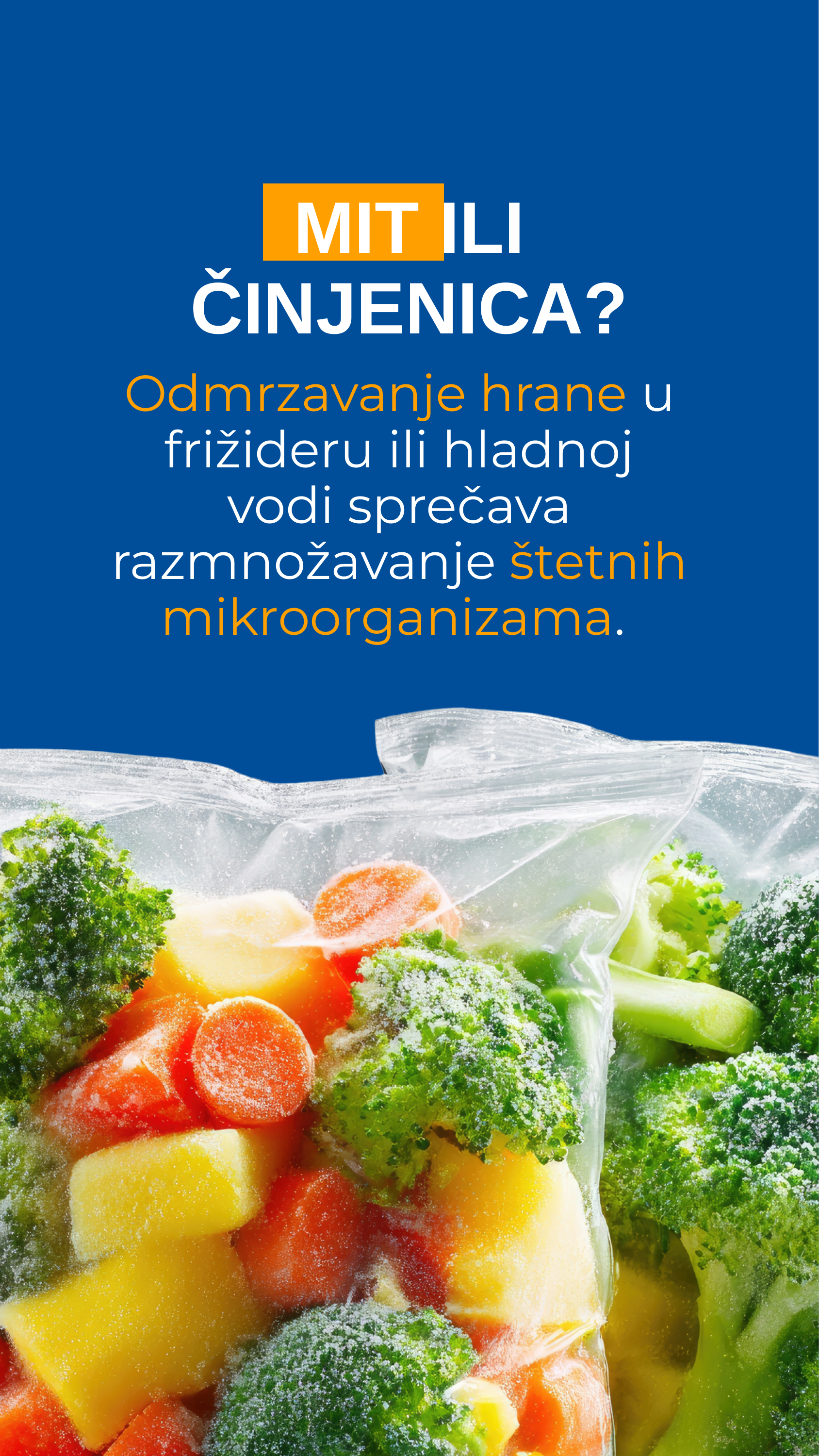

MIT ILI ČINJENICA?

Odmrzavanje hrane u frižideru ili hladnoj vodi sprečava razmnožavanje štetnih mikroorganizama.